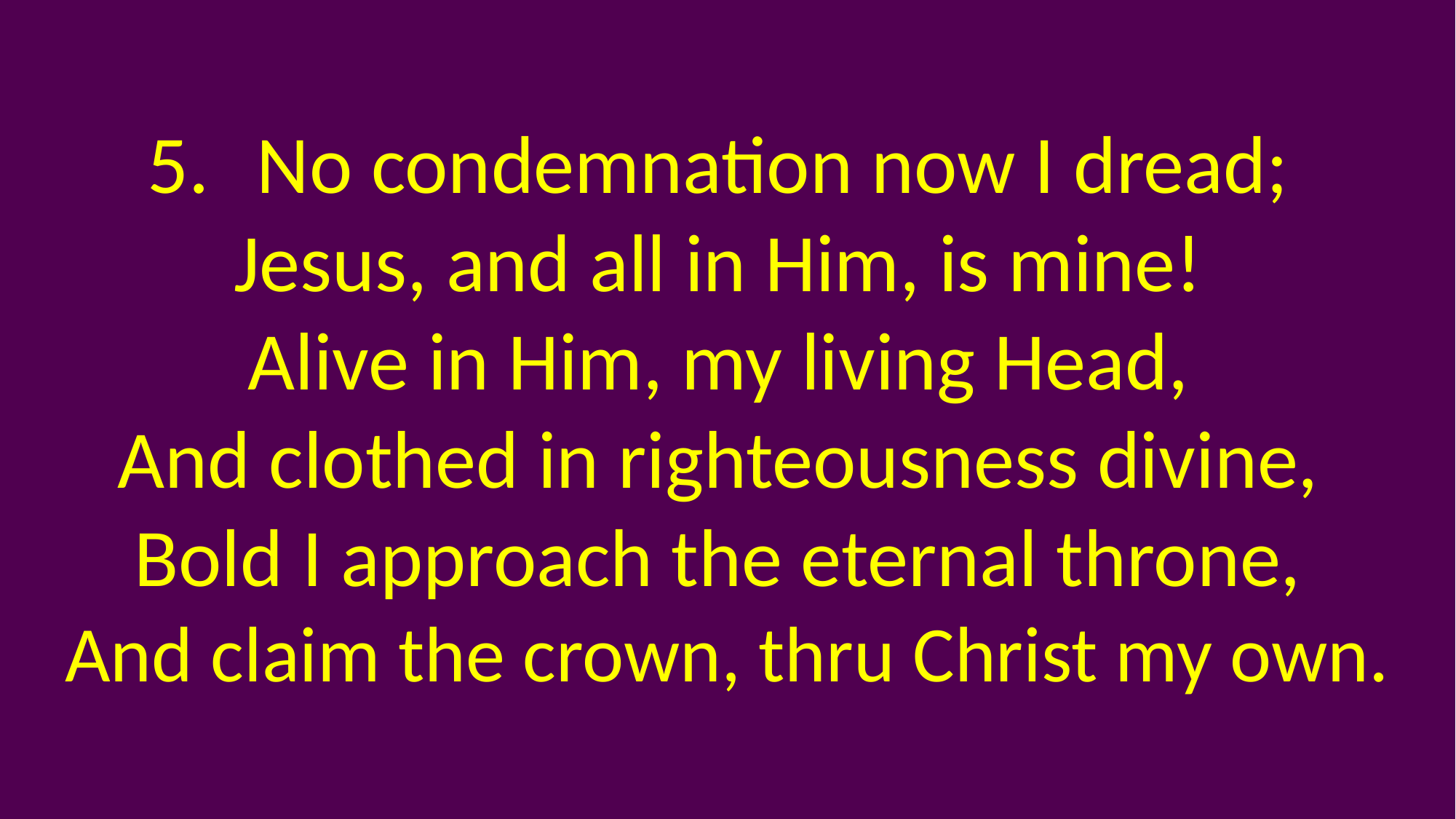

5. 	No condemnation now I dread;
Jesus, and all in Him, is mine!
Alive in Him, my living Head,
And clothed in righteousness divine,
Bold I approach the eternal throne,
And claim the crown, thru Christ my own.